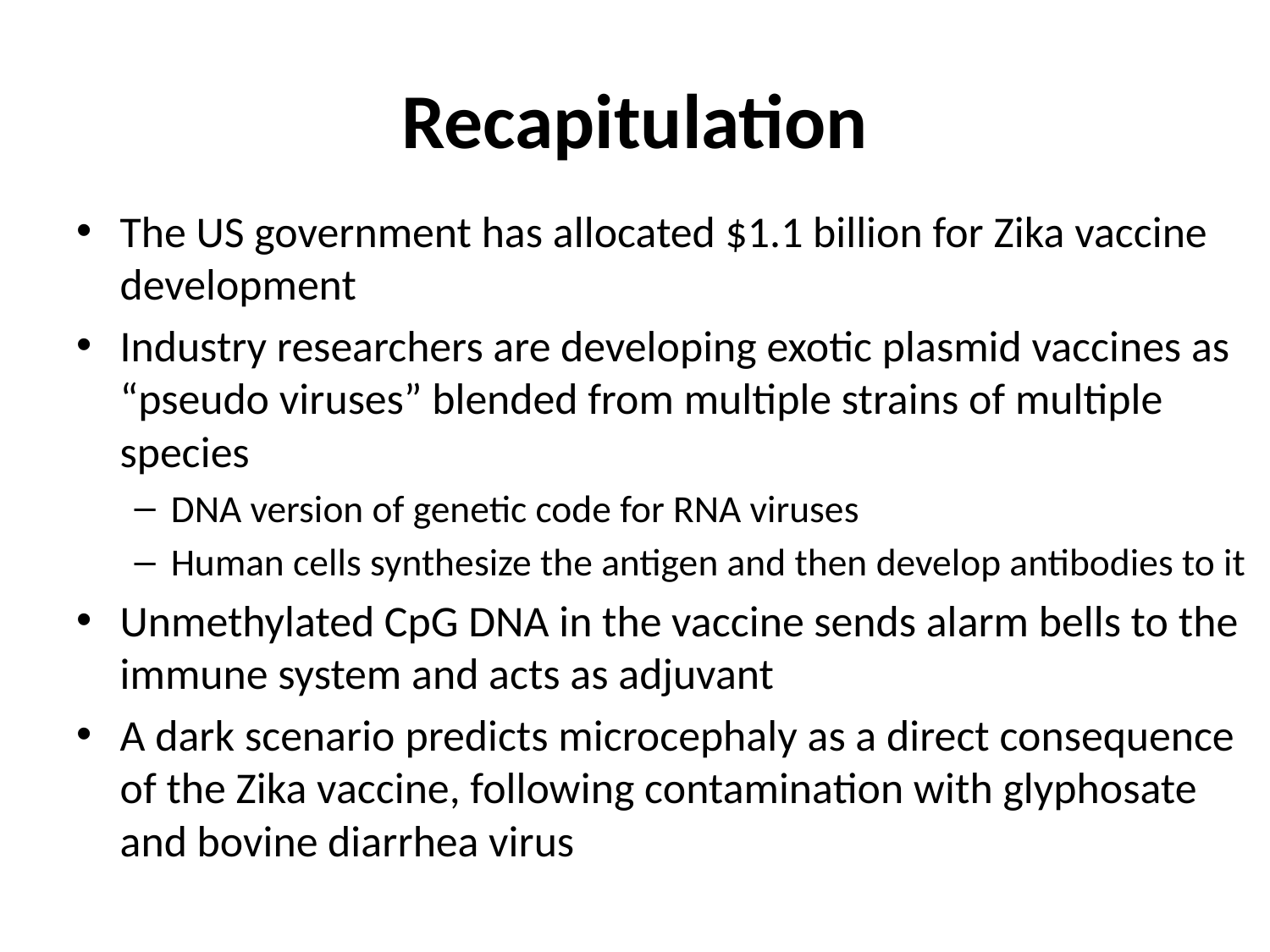

# Recapitulation
The US government has allocated $1.1 billion for Zika vaccine development
Industry researchers are developing exotic plasmid vaccines as “pseudo viruses” blended from multiple strains of multiple species
DNA version of genetic code for RNA viruses
Human cells synthesize the antigen and then develop antibodies to it
Unmethylated CpG DNA in the vaccine sends alarm bells to the immune system and acts as adjuvant
A dark scenario predicts microcephaly as a direct consequence of the Zika vaccine, following contamination with glyphosate and bovine diarrhea virus